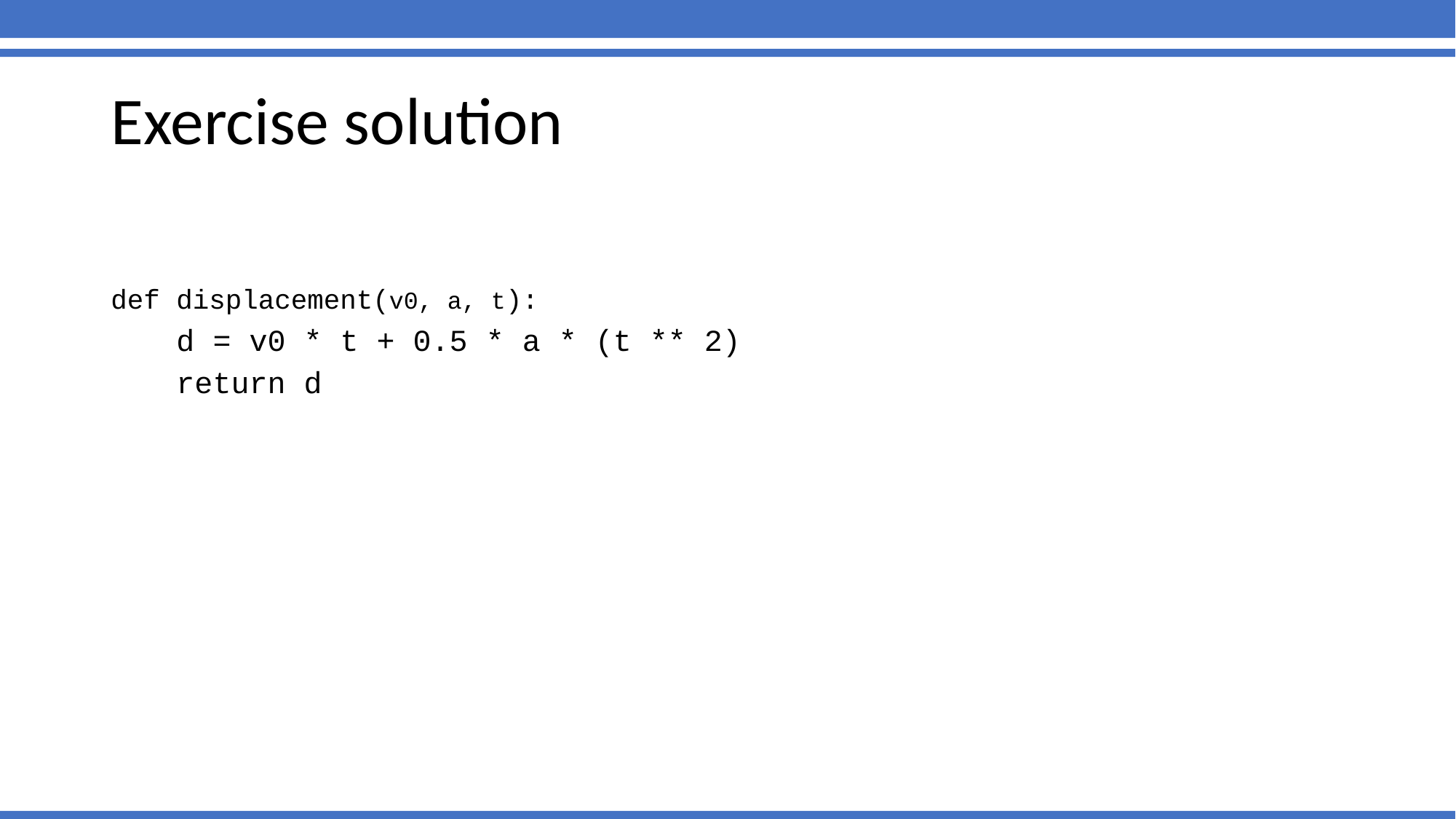

# Exercise solution

def displacement(v0, a, t):
    d = v0 * t + 0.5 * a * (t ** 2)
    return d